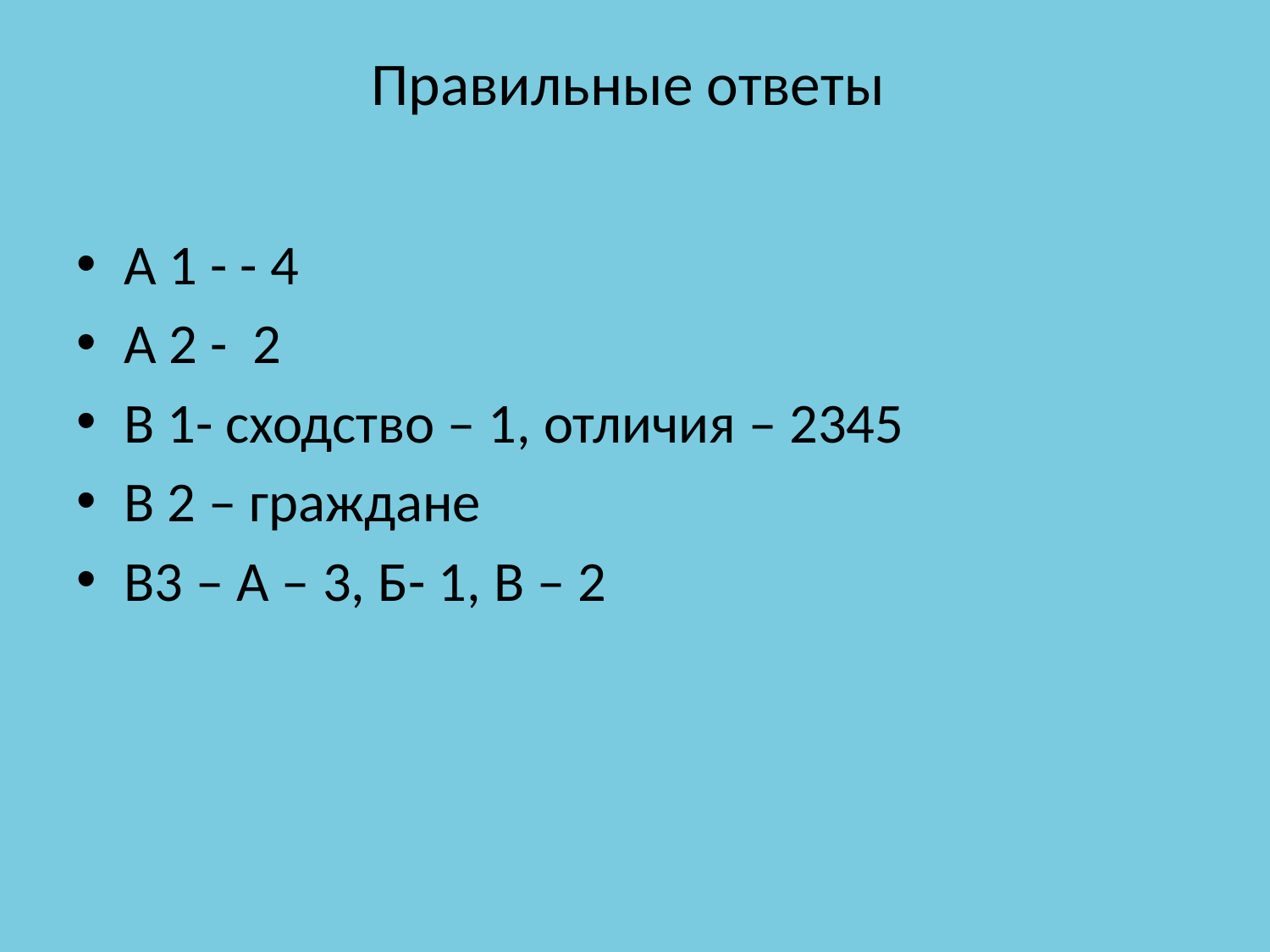

# Правильные ответы
А 1 - - 4
А 2 -  2
В 1- сходство – 1, отличия – 2345
В 2 – граждане
В3 – А – 3, Б- 1, В – 2